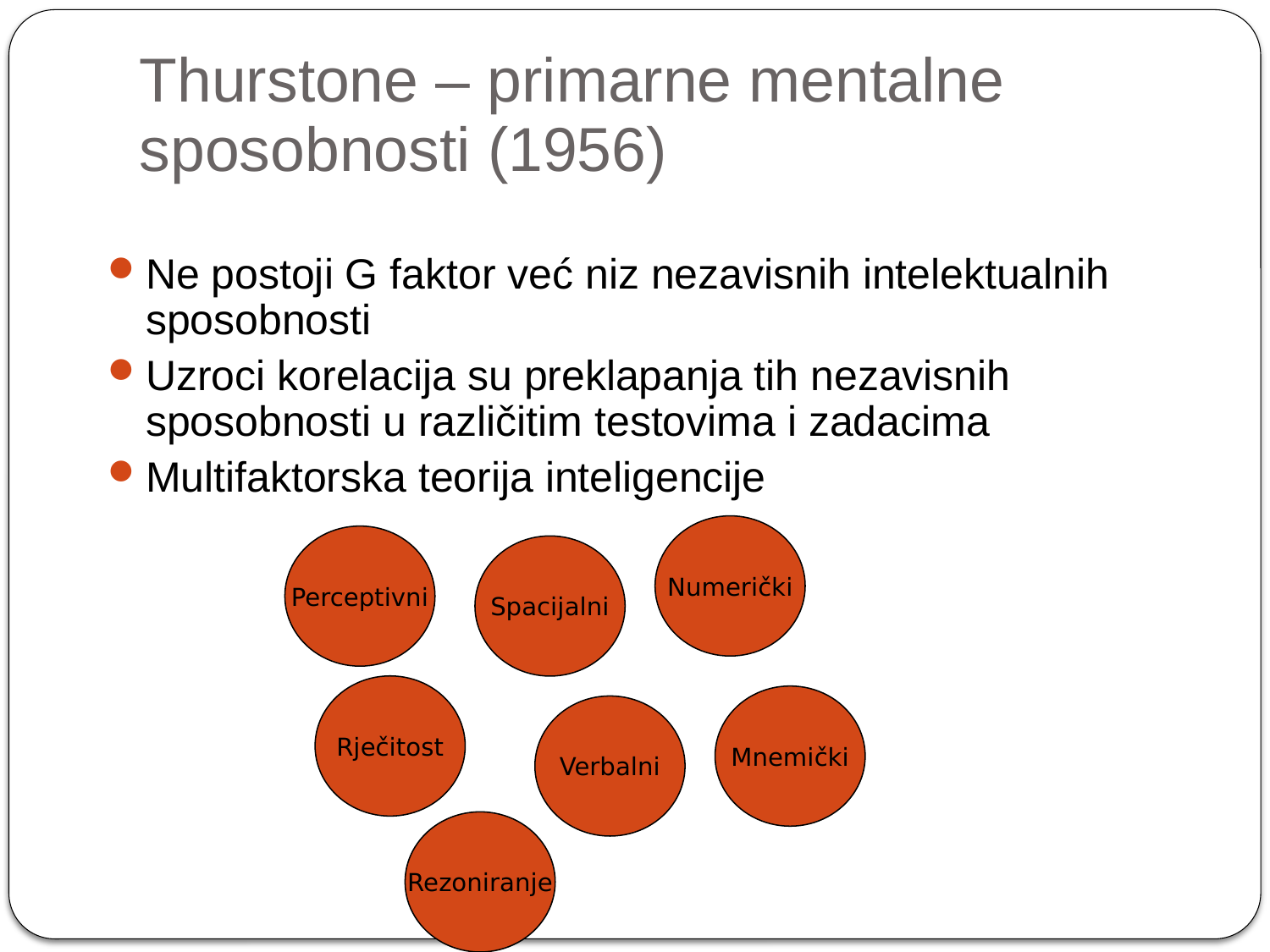

# Thurstone – primarne mentalne sposobnosti (1956)
Ne postoji G faktor već niz nezavisnih intelektualnih sposobnosti
Uzroci korelacija su preklapanja tih nezavisnih sposobnosti u različitim testovima i zadacima
Multifaktorska teorija inteligencije

Numerički
Perceptivni
Spacijalni
Rječitost
Mnemički
Verbalni
Rezoniranje